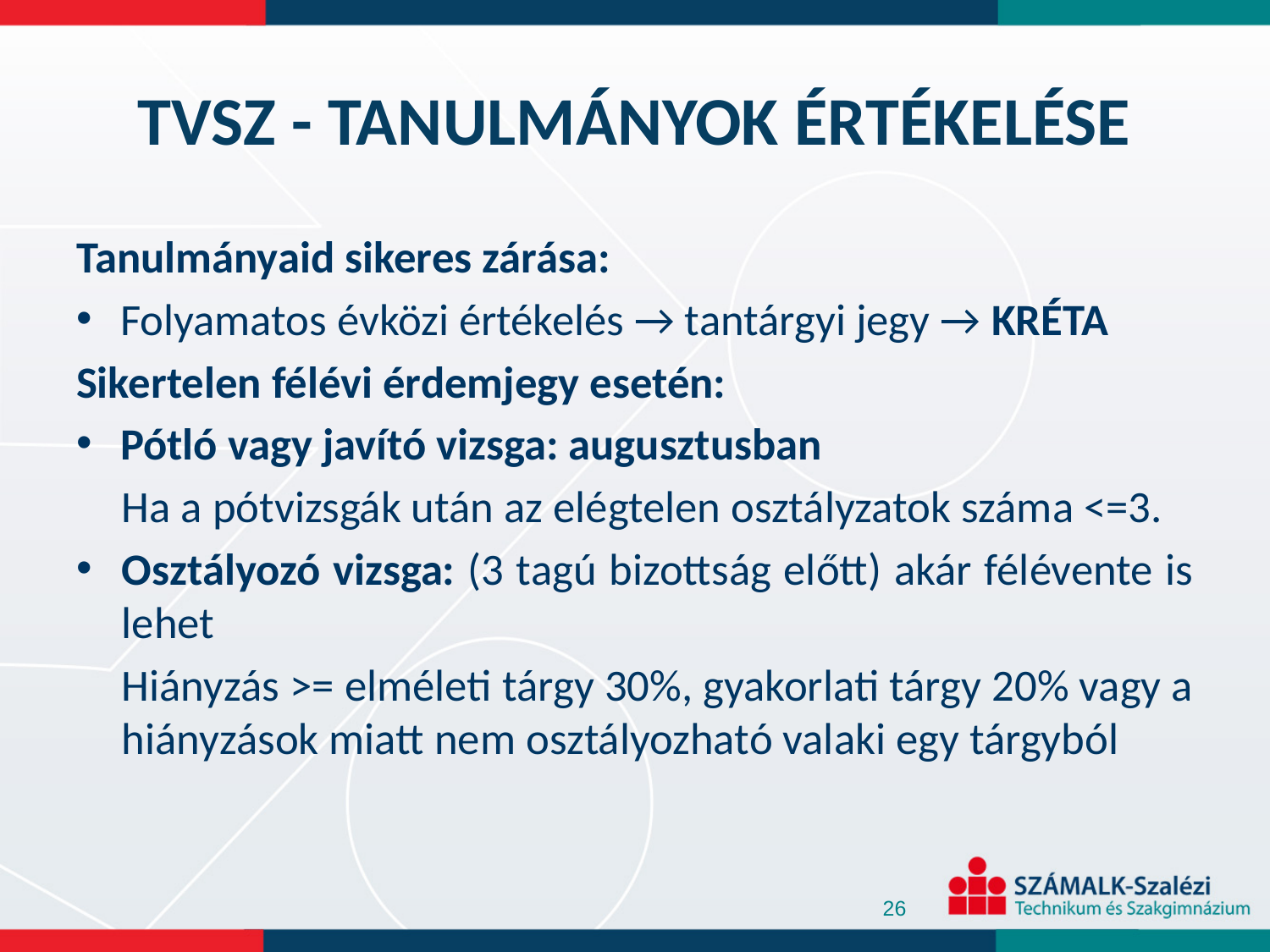

# TVSZ - TANULMÁNYOK ÉRTÉKELÉSE
Tanulmányaid sikeres zárása:
Folyamatos évközi értékelés → tantárgyi jegy → KRÉTA
Sikertelen félévi érdemjegy esetén:
Pótló vagy javító vizsga: augusztusban
Ha a pótvizsgák után az elégtelen osztályzatok száma <=3.
Osztályozó vizsga: (3 tagú bizottság előtt) akár félévente is lehet
Hiányzás >= elméleti tárgy 30%, gyakorlati tárgy 20% vagy a hiányzások miatt nem osztályozható valaki egy tárgyból

26